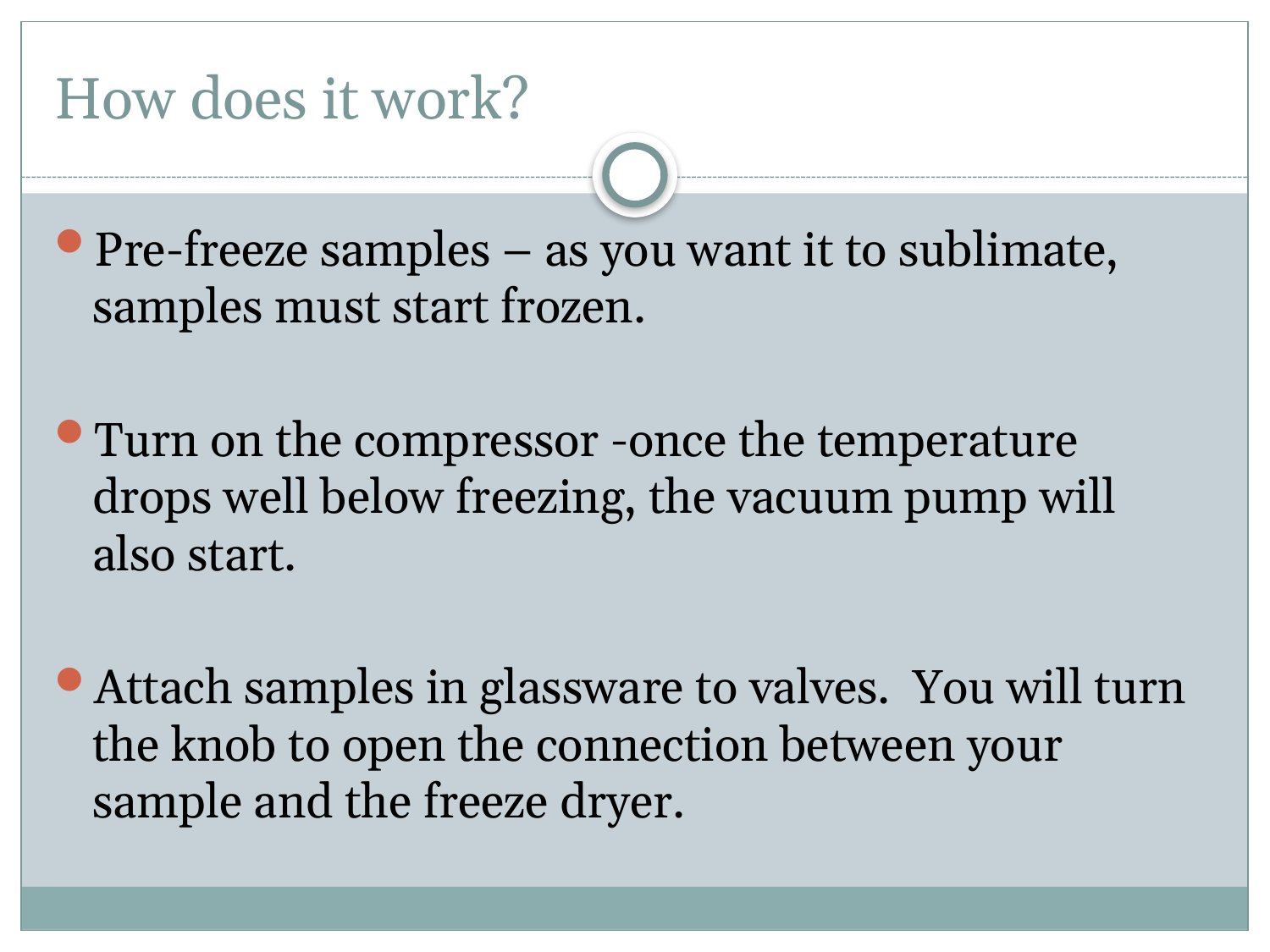

# How does it work?
Pre-freeze samples – as you want it to sublimate, samples must start frozen.

Turn on the compressor -once the temperature drops well below freezing, the vacuum pump will also start.

Attach samples in glassware to valves.  You will turn the knob to open the connection between your sample and the freeze dryer.